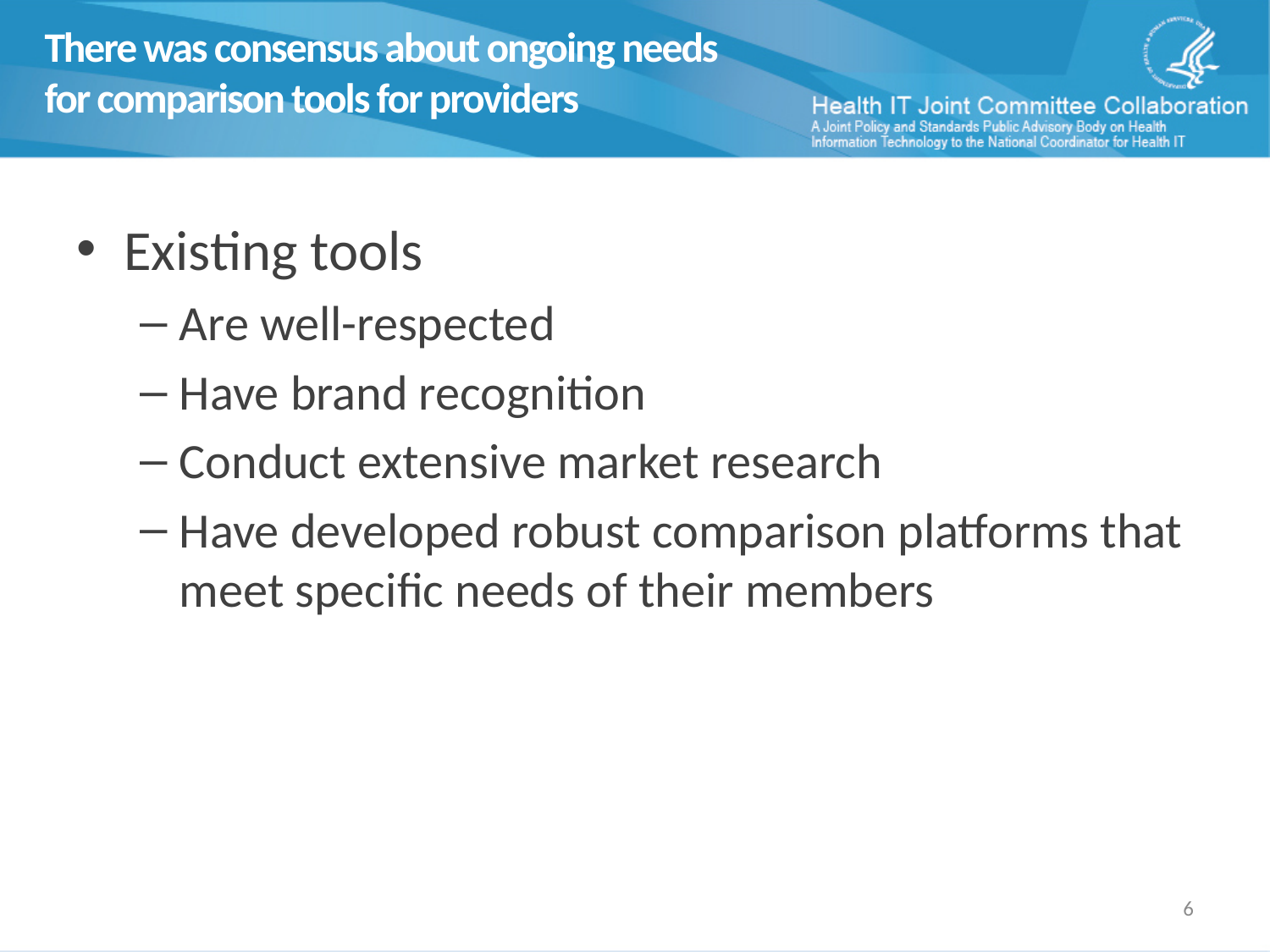

# There was consensus about ongoing needs for comparison tools for providers
Existing tools
Are well-respected
Have brand recognition
Conduct extensive market research
Have developed robust comparison platforms that meet specific needs of their members
6